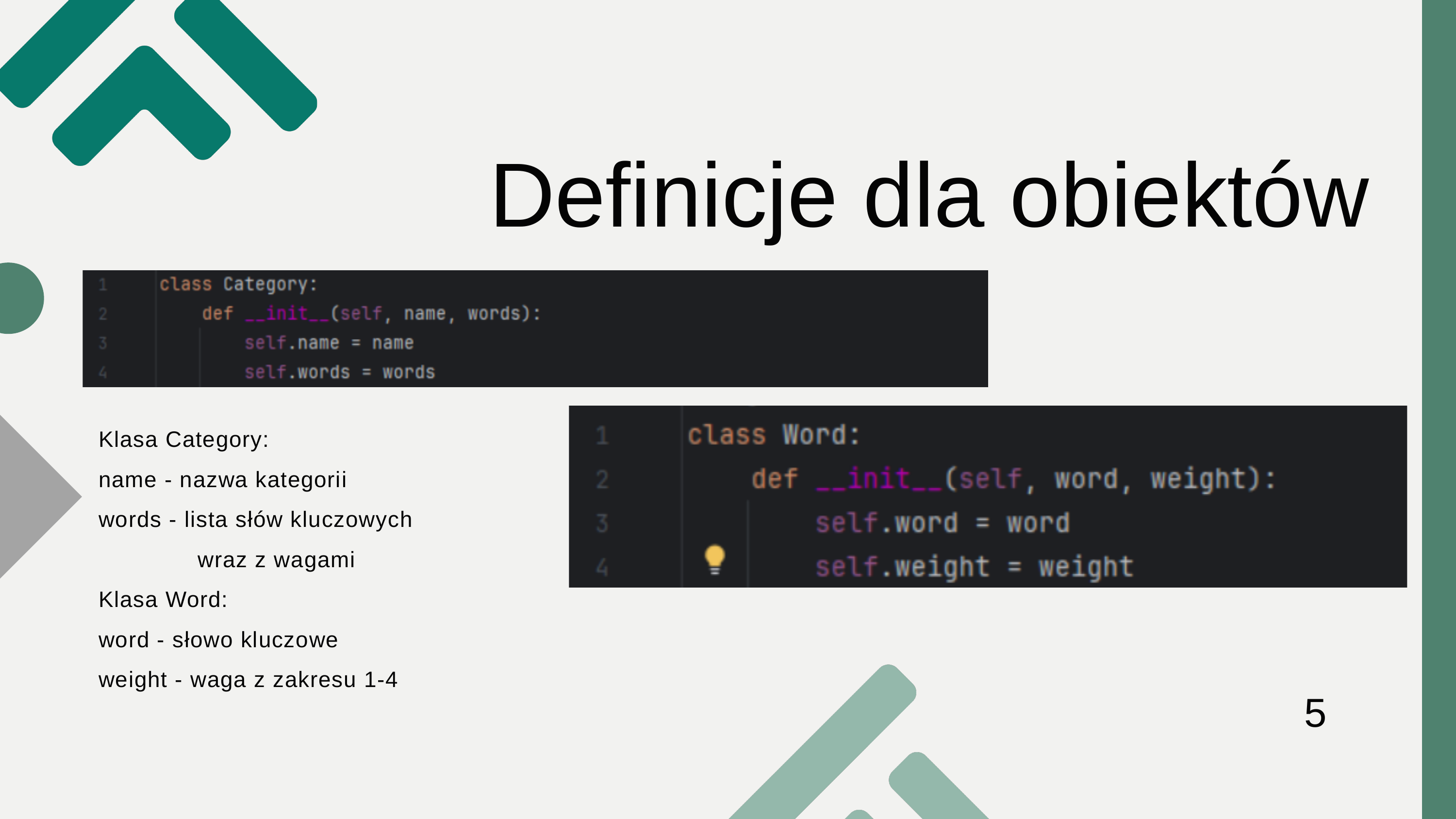

Definicje dla obiektów

Klasa Category:
name - nazwa kategorii
words - lista słów kluczowych
              wraz z wagami
Klasa Word:
word - słowo kluczowe
weight - waga z zakresu 1-4

5